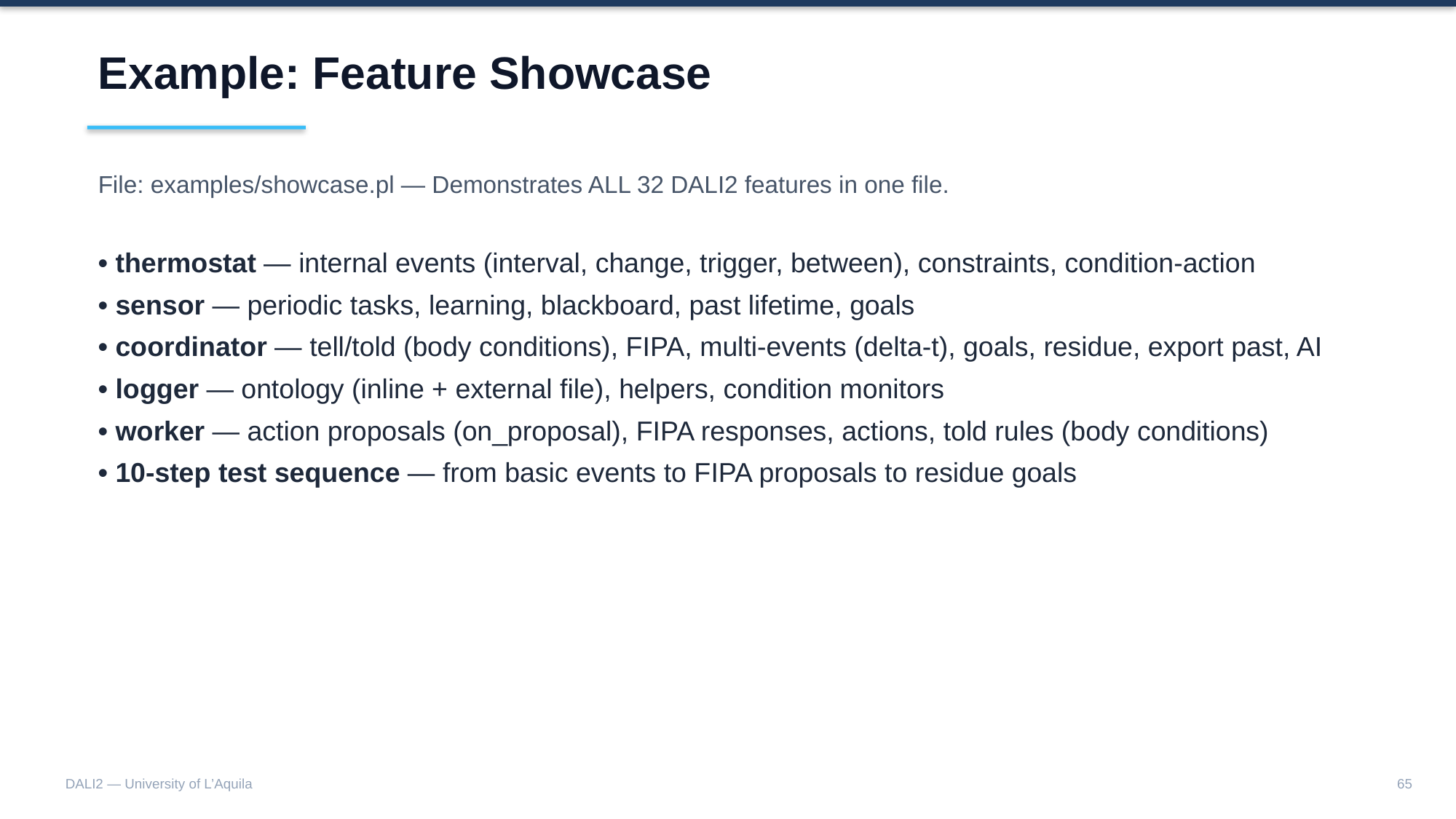

Example: Feature Showcase

File: examples/showcase.pl — Demonstrates ALL 32 DALI2 features in one file.
• thermostat — internal events (interval, change, trigger, between), constraints, condition-action
• sensor — periodic tasks, learning, blackboard, past lifetime, goals
• coordinator — tell/told (body conditions), FIPA, multi-events (delta-t), goals, residue, export past, AI
• logger — ontology (inline + external file), helpers, condition monitors
• worker — action proposals (on_proposal), FIPA responses, actions, told rules (body conditions)
• 10-step test sequence — from basic events to FIPA proposals to residue goals
DALI2 — University of L’Aquila
65